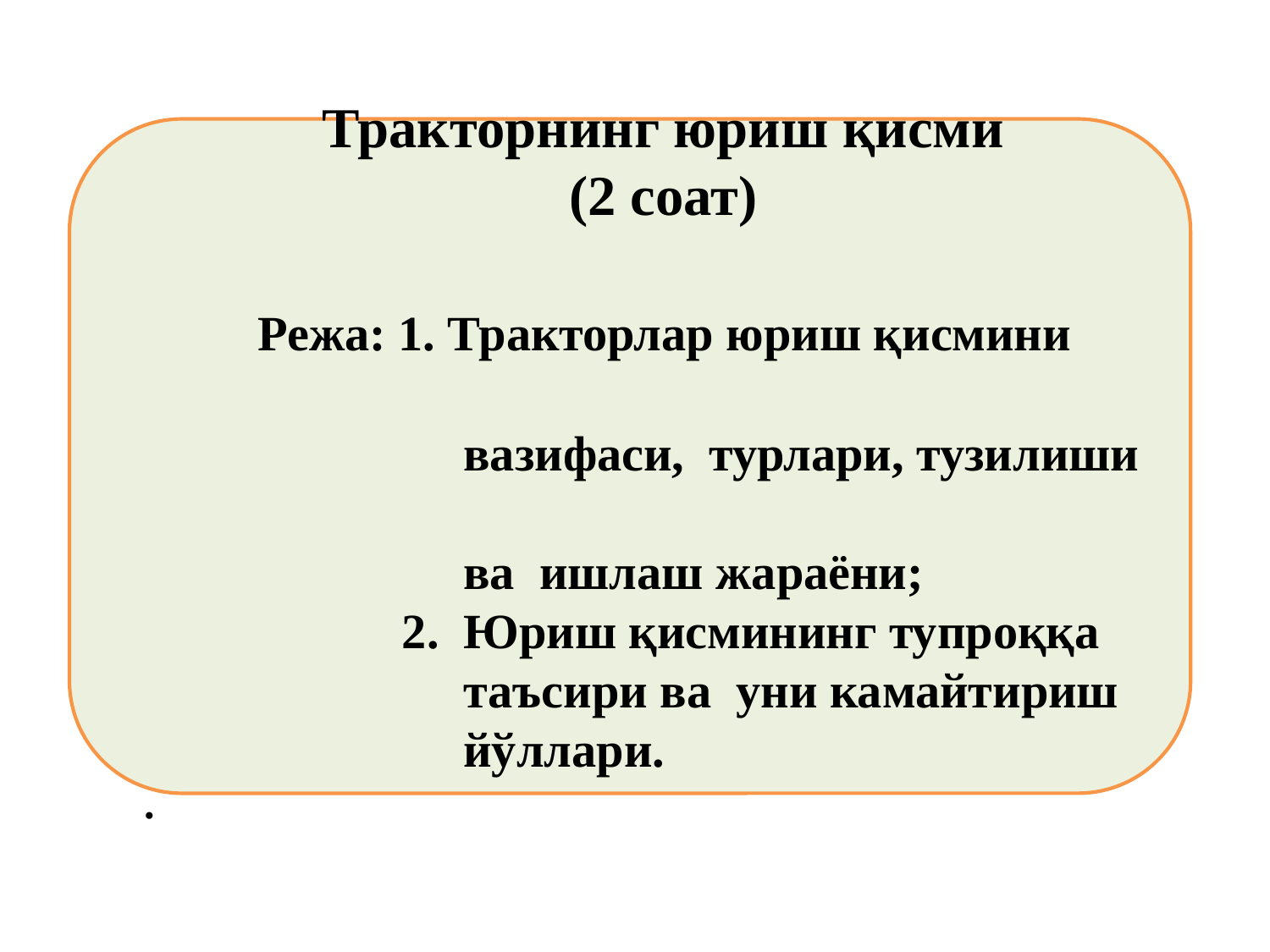

Тракторнинг юриш қисми
 (2 соат)

        Режа: 1. Тракторлар юриш қисмини
                          вазифаси,  турлари, тузилиши
                          ва  ишлаш жараёни;
                     2.  Юриш қисмининг тупроққа
                          таъсири ва  уни камайтириш
                          йўллари.
.